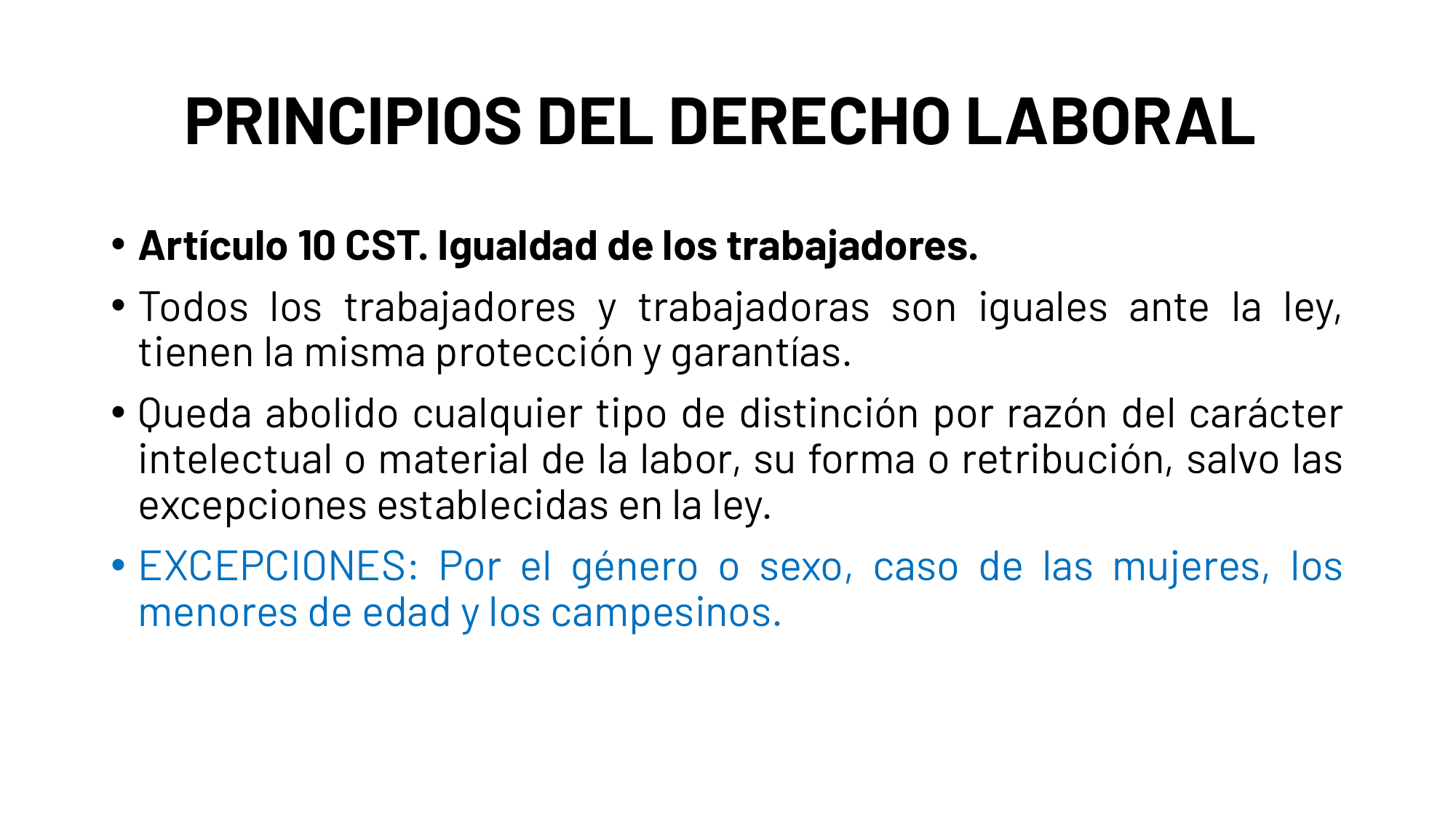

# PRINCIPIOS DEL DERECHO LABORAL
Artículo 10 CST. Igualdad de los trabajadores.
Todos los trabajadores y trabajadoras son iguales ante la ley, tienen la misma protección y garantías.
Queda abolido cualquier tipo de distinción por razón del carácter intelectual o material de la labor, su forma o retribución, salvo las excepciones establecidas en la ley.
EXCEPCIONES: Por el género o sexo, caso de las mujeres, los menores de edad y los campesinos.